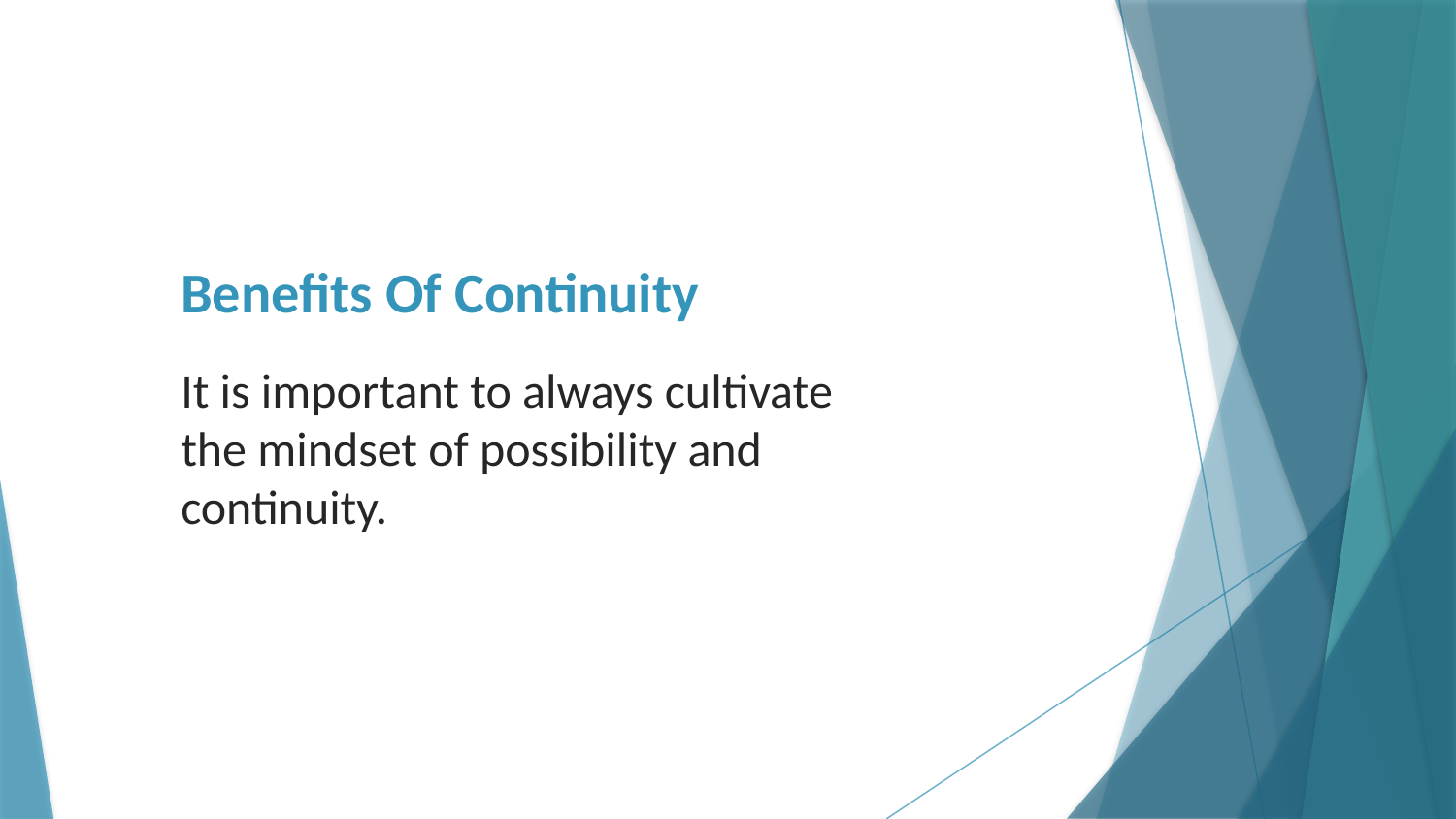

# Benefits Of Continuity
It is important to always cultivate the mindset of possibility and continuity.